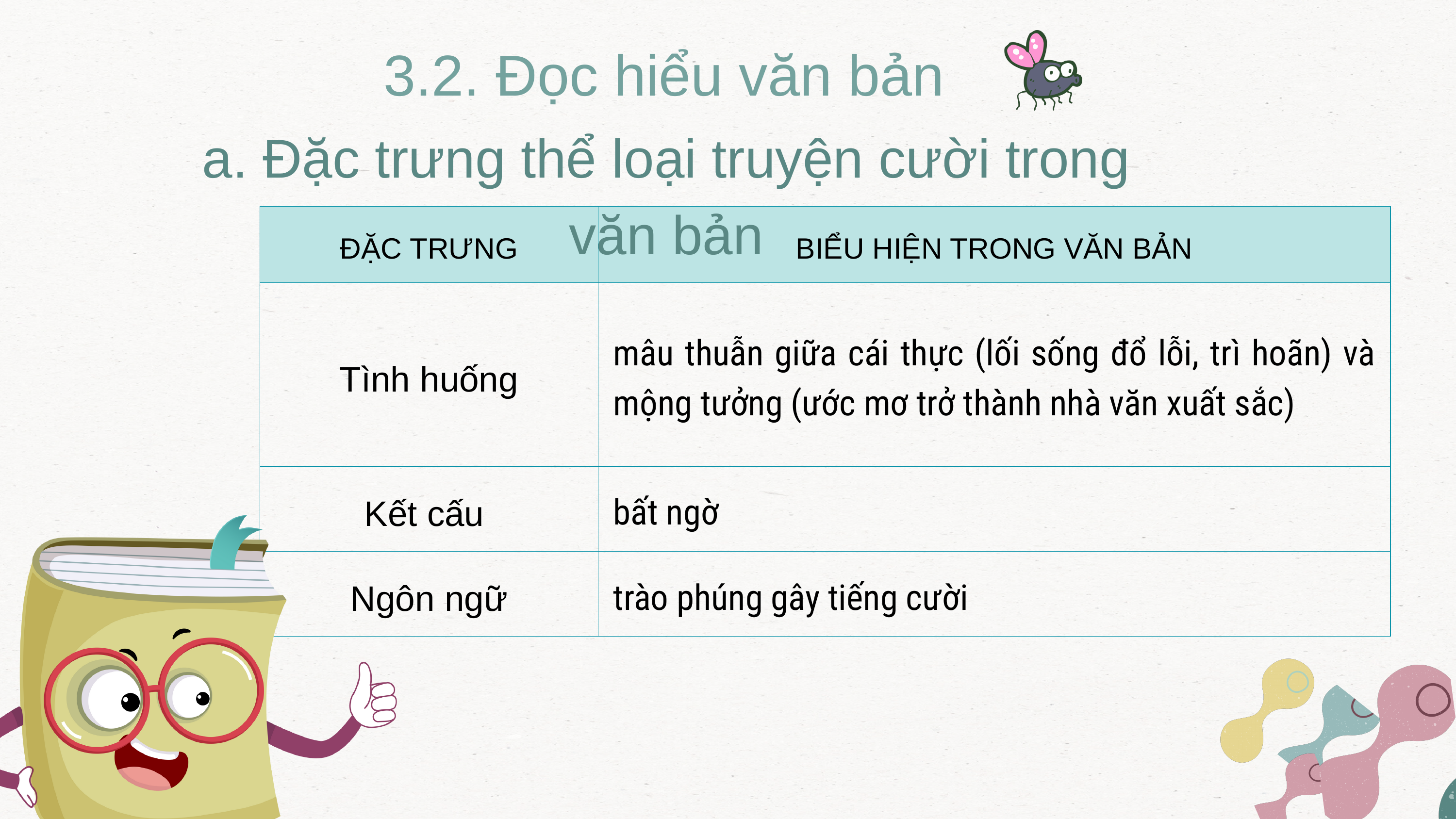

3.2. Đọc hiểu văn bản

a. Đặc trưng thể loại truyện cười trong văn bản
| ĐẶC TRƯNG | BIỂU HIỆN TRONG VĂN BẢN |
| --- | --- |
| Tình huống | mâu thuẫn giữa cái thực (lối sống đổ lỗi, trì hoãn) và mộng tưởng (ước mơ trở thành nhà văn xuất sắc) |
| Kết cấu | bất ngờ |
| Ngôn ngữ | trào phúng gây tiếng cười |